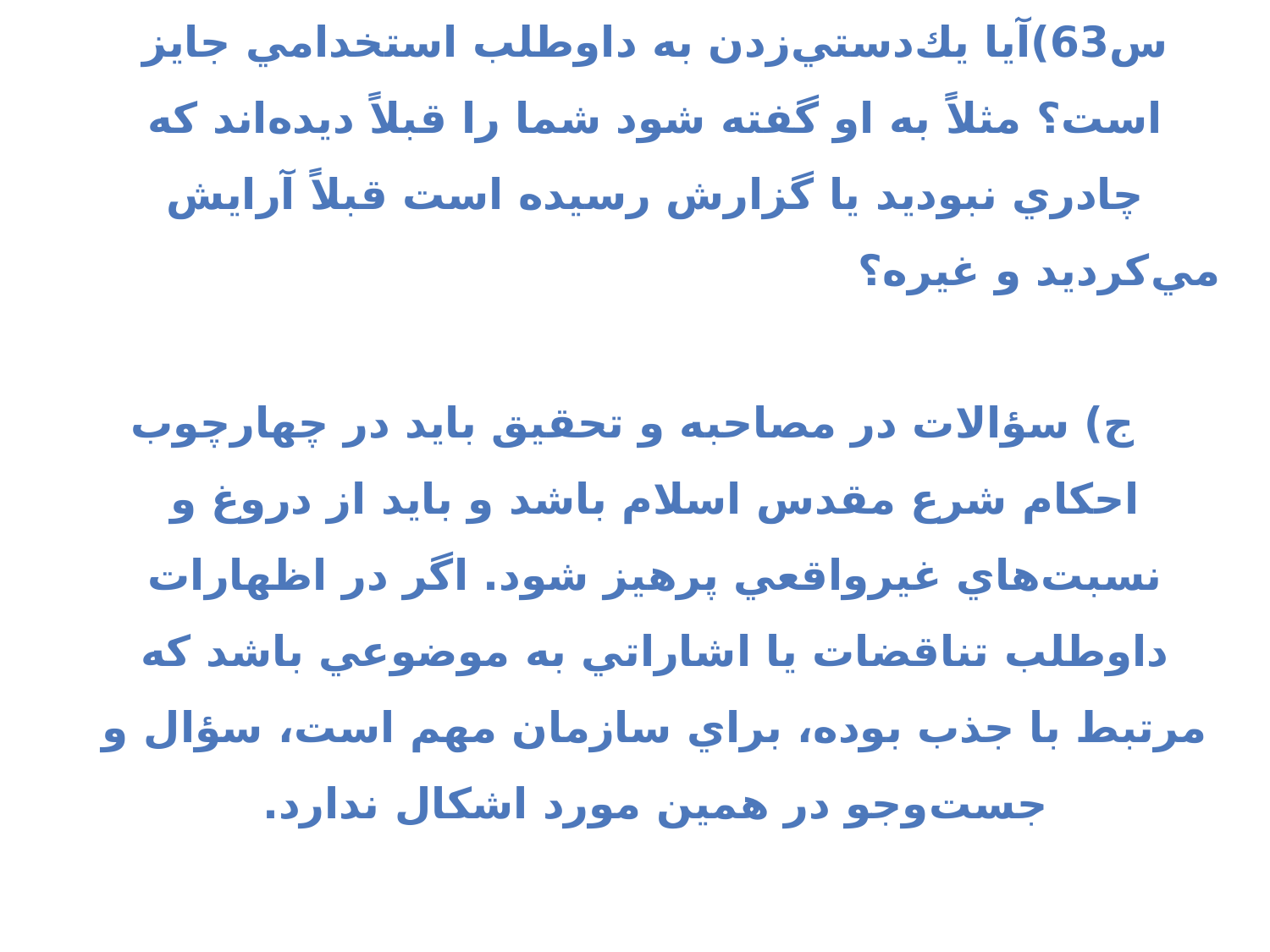

س63)آيا يك‌دستي‌زدن به داوطلب استخدامي جايز است؟ مثلاً به او گفته شود شما را قبلاً ديده‌اند كه چادري نبوديد يا گزارش رسيده است قبلاً آرايش مي‌كرديد و غيره؟
   ج) سؤالات در مصاحبه و تحقيق بايد در چهارچوب احكام شرع مقدس اسلام باشد و بايد از دروغ و نسبت‌هاي غيرواقعي پرهيز شود. اگر در اظهارات داوطلب تناقضات يا اشاراتي به موضوعي باشد كه مرتبط با جذب بوده، براي سازمان مهم است، سؤال و جست‌وجو در همين مورد اشكال ندارد.